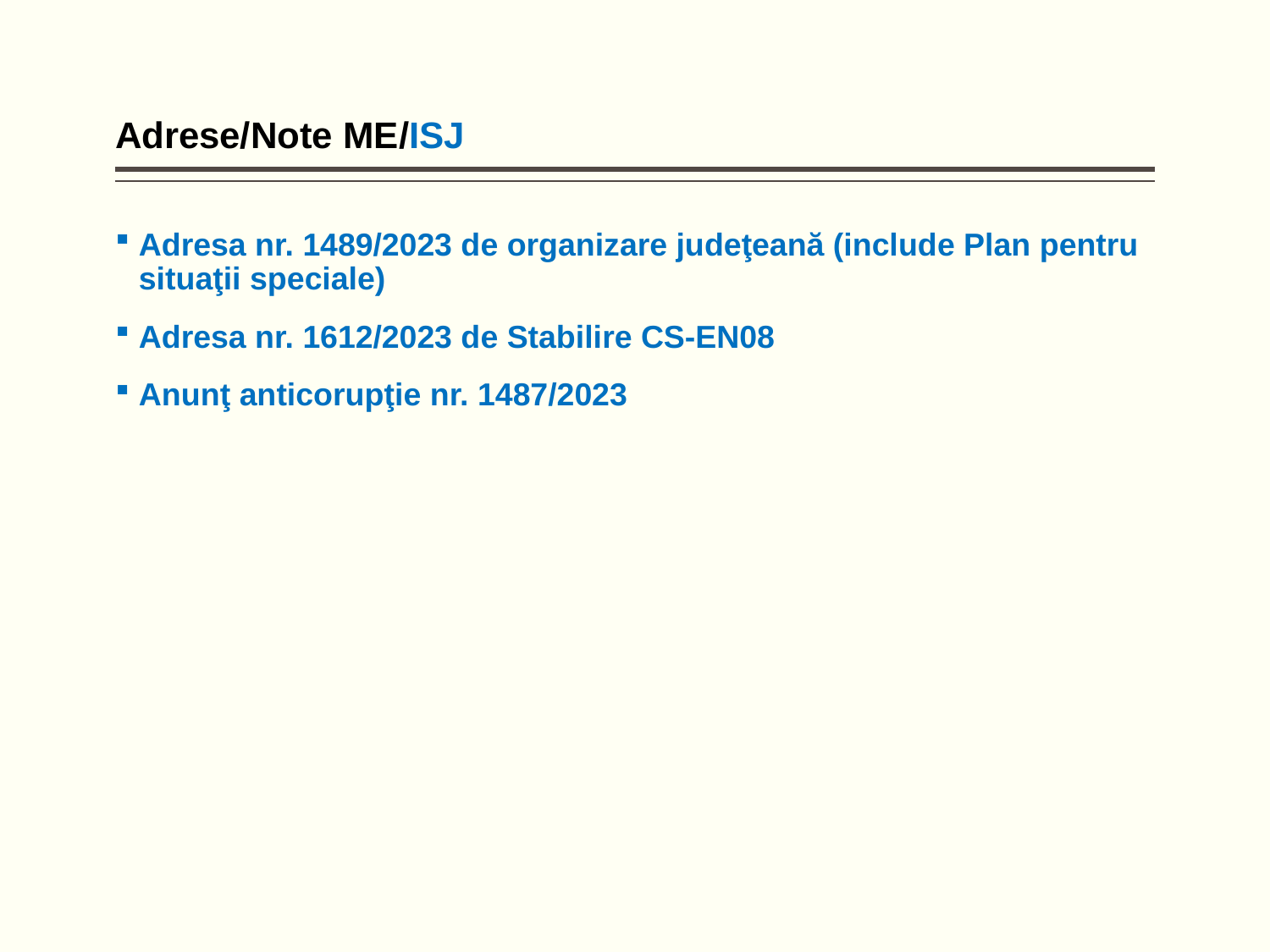

# Adrese/Note ME/ISJ
Adresa nr. 1489/2023 de organizare judeţeană (include Plan pentru situaţii speciale)
Adresa nr. 1612/2023 de Stabilire CS-EN08
Anunţ anticorupţie nr. 1487/2023